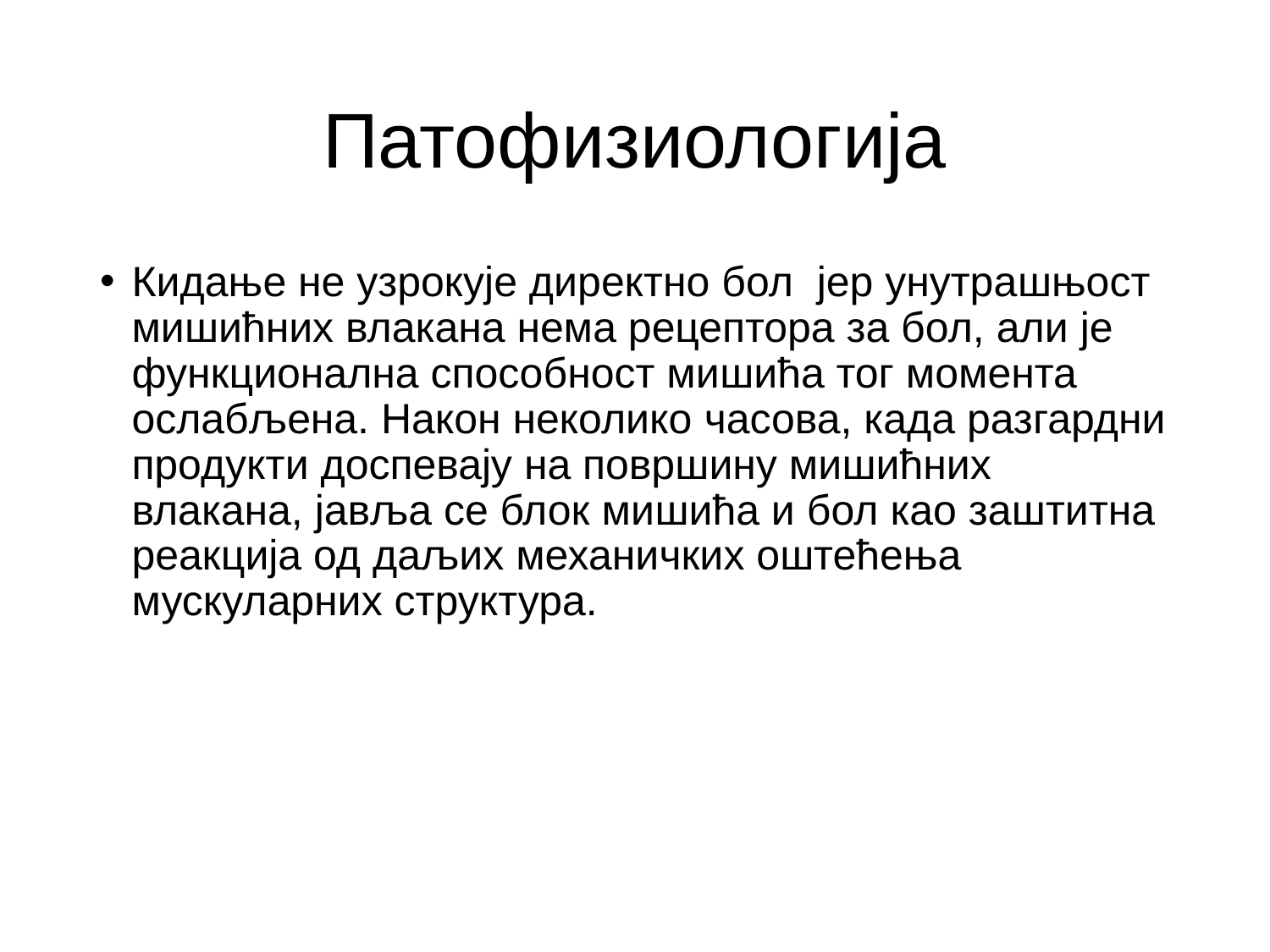

# Патофизиологија
Кидање не узрокује директно бол  јер унутрашњост мишићних влакана нема рецептора за бол, али је функционална способност мишића тог момента ослабљена. Након неколико часова, када разгардни продукти доспевају на површину мишићних влакана, јавља се блок мишића и бол као заштитна реакција од даљих механичких оштећења мускуларних структура.